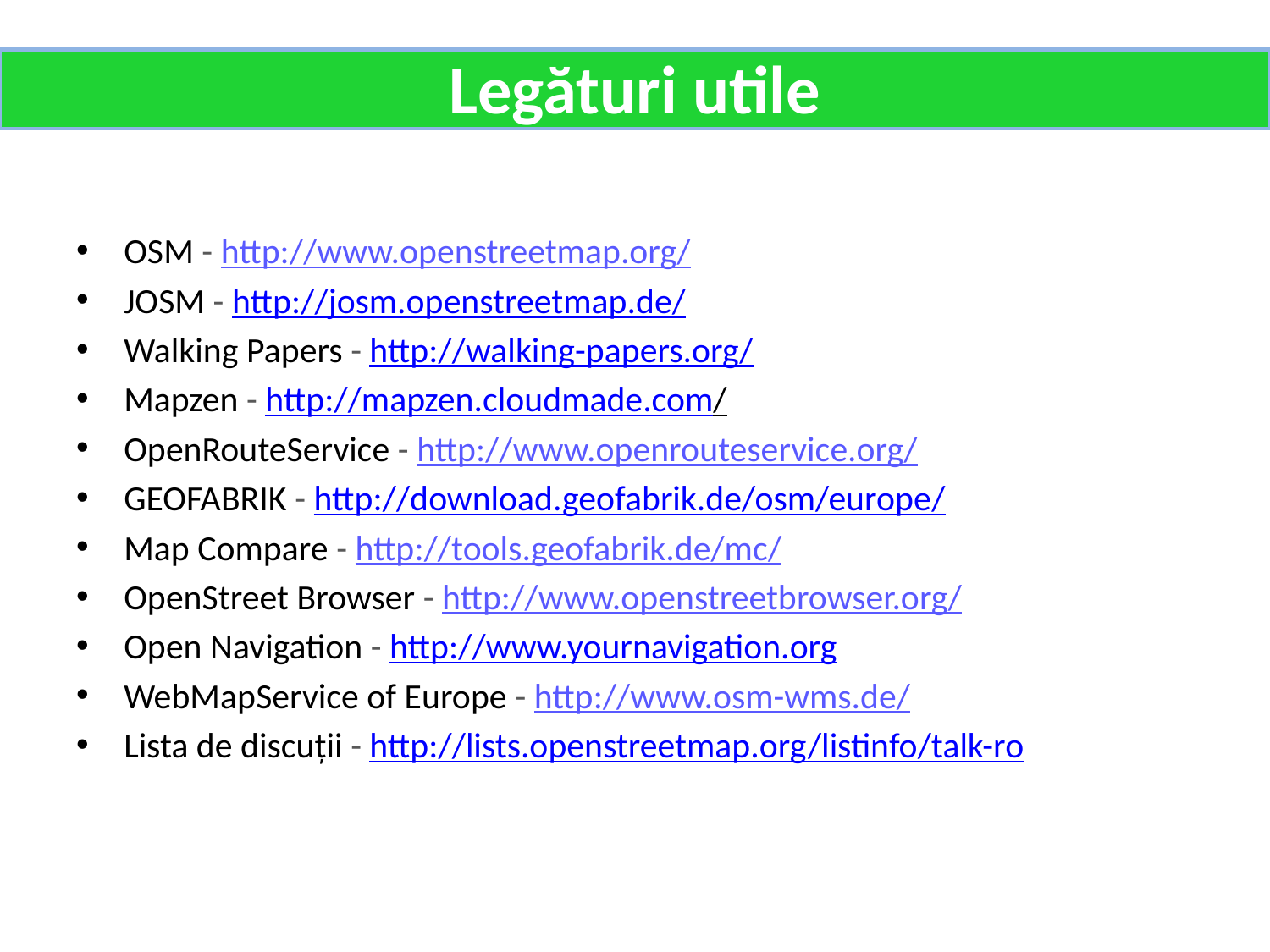

# Legături utile

OSM - http://www.openstreetmap.org/
JOSM - http://josm.openstreetmap.de/
Walking Papers - http://walking-papers.org/
Mapzen - http://mapzen.cloudmade.com/
OpenRouteService - http://www.openrouteservice.org/
GEOFABRIK - http://download.geofabrik.de/osm/europe/
Map Compare - http://tools.geofabrik.de/mc/
OpenStreet Browser - http://www.openstreetbrowser.org/
Open Navigation - http://www.yournavigation.org
WebMapService of Europe - http://www.osm-wms.de/
Lista de discuții - http://lists.openstreetmap.org/listinfo/talk-ro